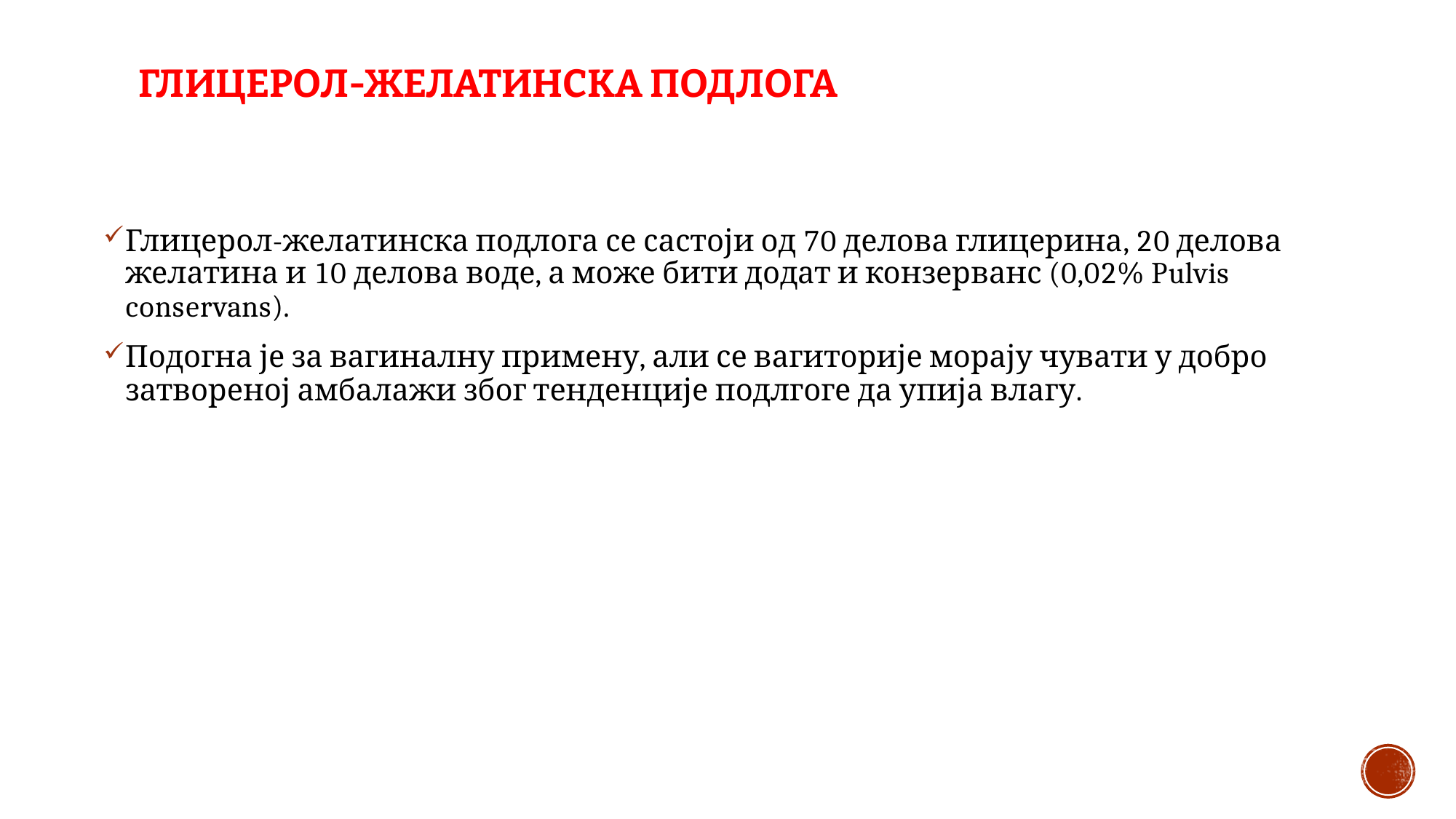

# Глицерол-желатинска подлога

Глицерол-желатинска подлога се састоји од 70 делова глицерина, 20 делова желатина и 10 делова воде, а може бити додат и конзерванс (0,02% Pulvis conservans).
Подогна је за вагиналну примену, али се вагиторије морају чувати у добро затвореној амбалажи због тенденције подлгоге да упија влагу.